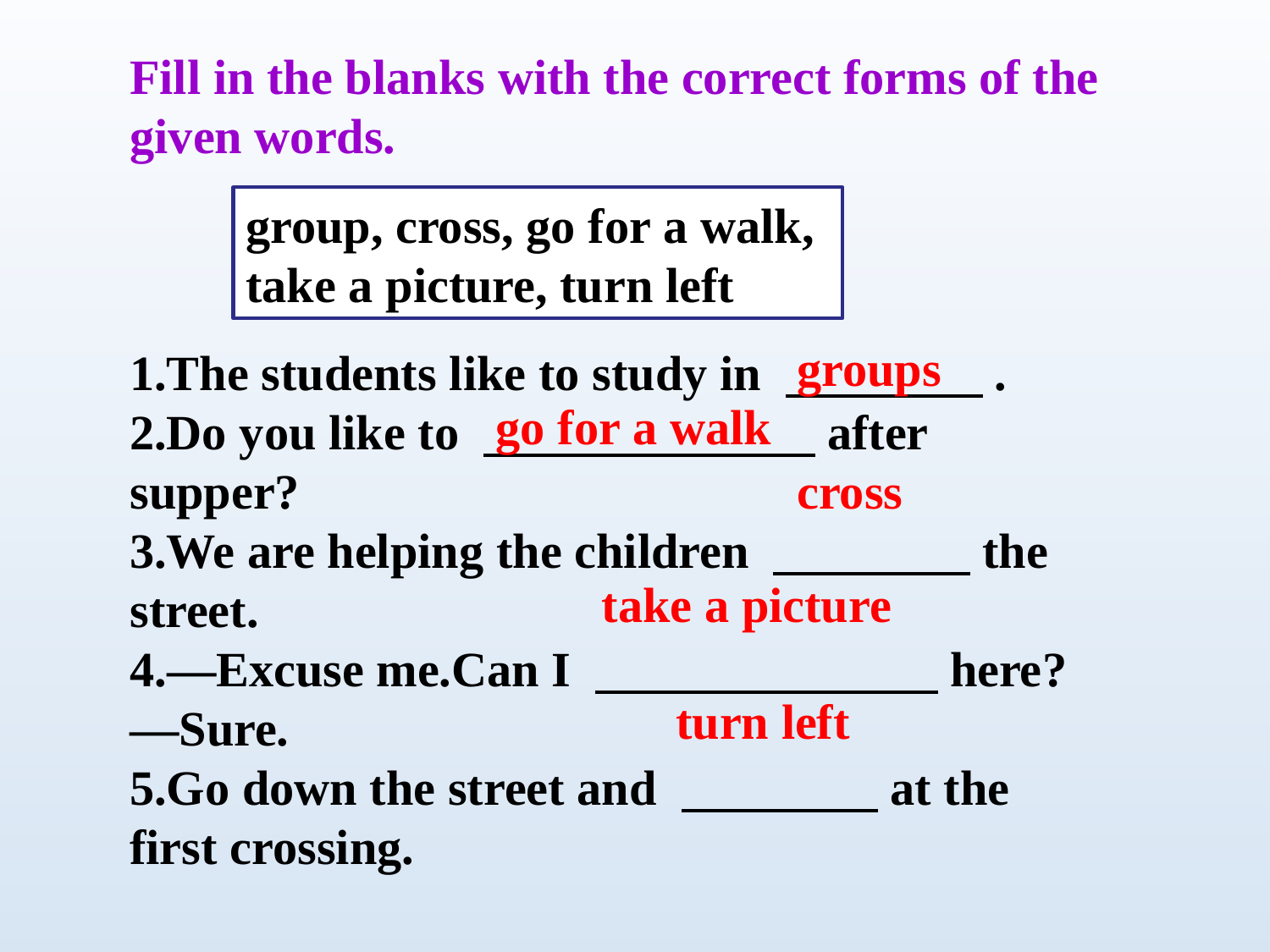

Fill in the blanks with the correct forms of the given words.

1.The students like to study in 　　　　.
2.Do you like to 　　　　            after supper?
3.We are helping the children 　　　　the street.
4.—Excuse me.Can I 　　　　             here?
—Sure.
5.Go down the street and 　　　　at the first crossing.

group, cross, go for a walk,
take a picture, turn left
groups
go for a walk
cross
take a picture
turn left